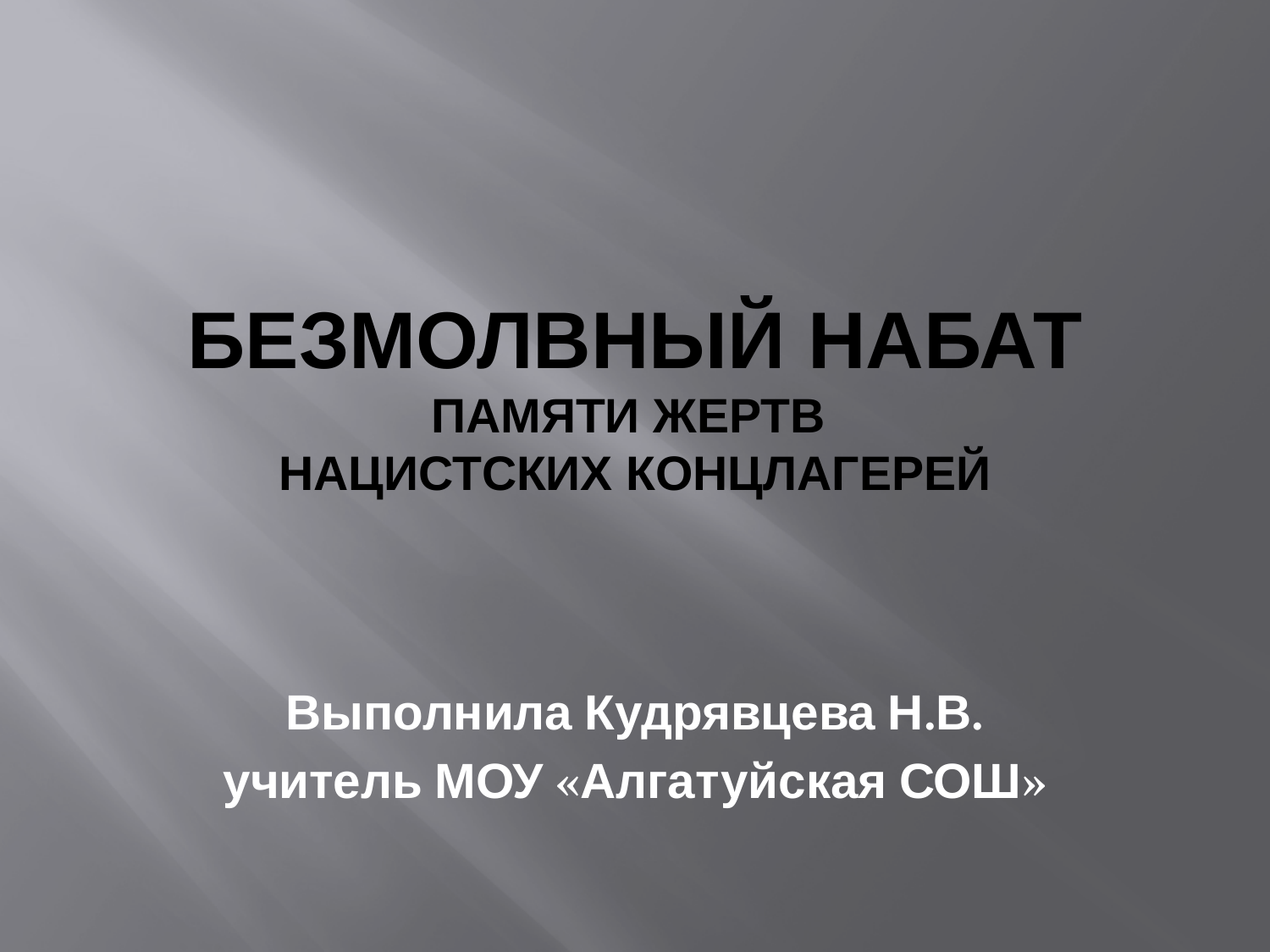

# БЕЗМОЛВНЫЙ НАБАТ памяти жертв нацистских концлагерей
Выполнила Кудрявцева Н.В.
учитель МОУ «Алгатуйская СОШ»